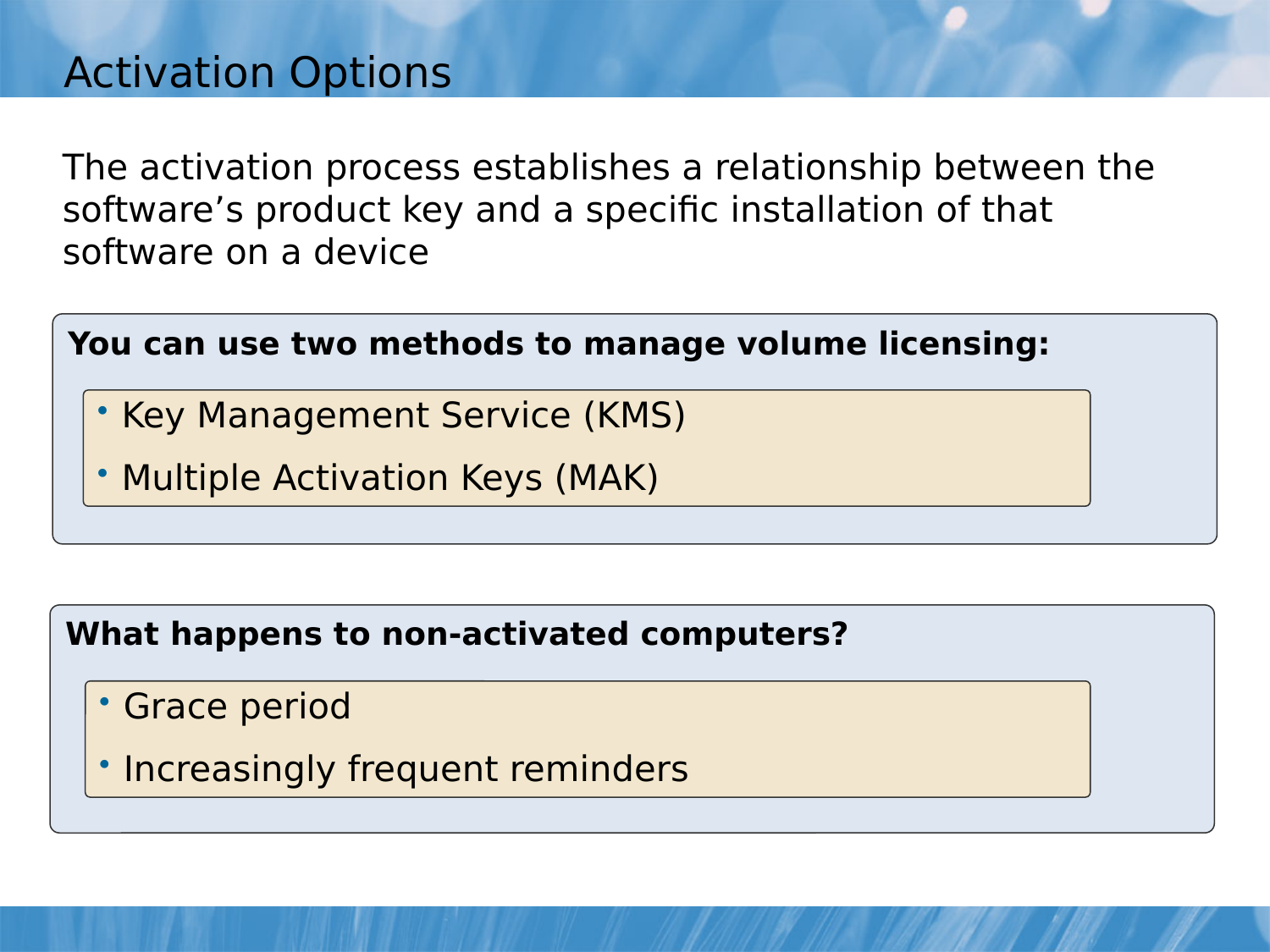

# Activation Options
The activation process establishes a relationship between the software’s product key and a specific installation of that software on a device
You can use two methods to manage volume licensing:
Key Management Service (KMS)
Multiple Activation Keys (MAK)
What happens to non-activated computers?

Grace period
Increasingly frequent reminders